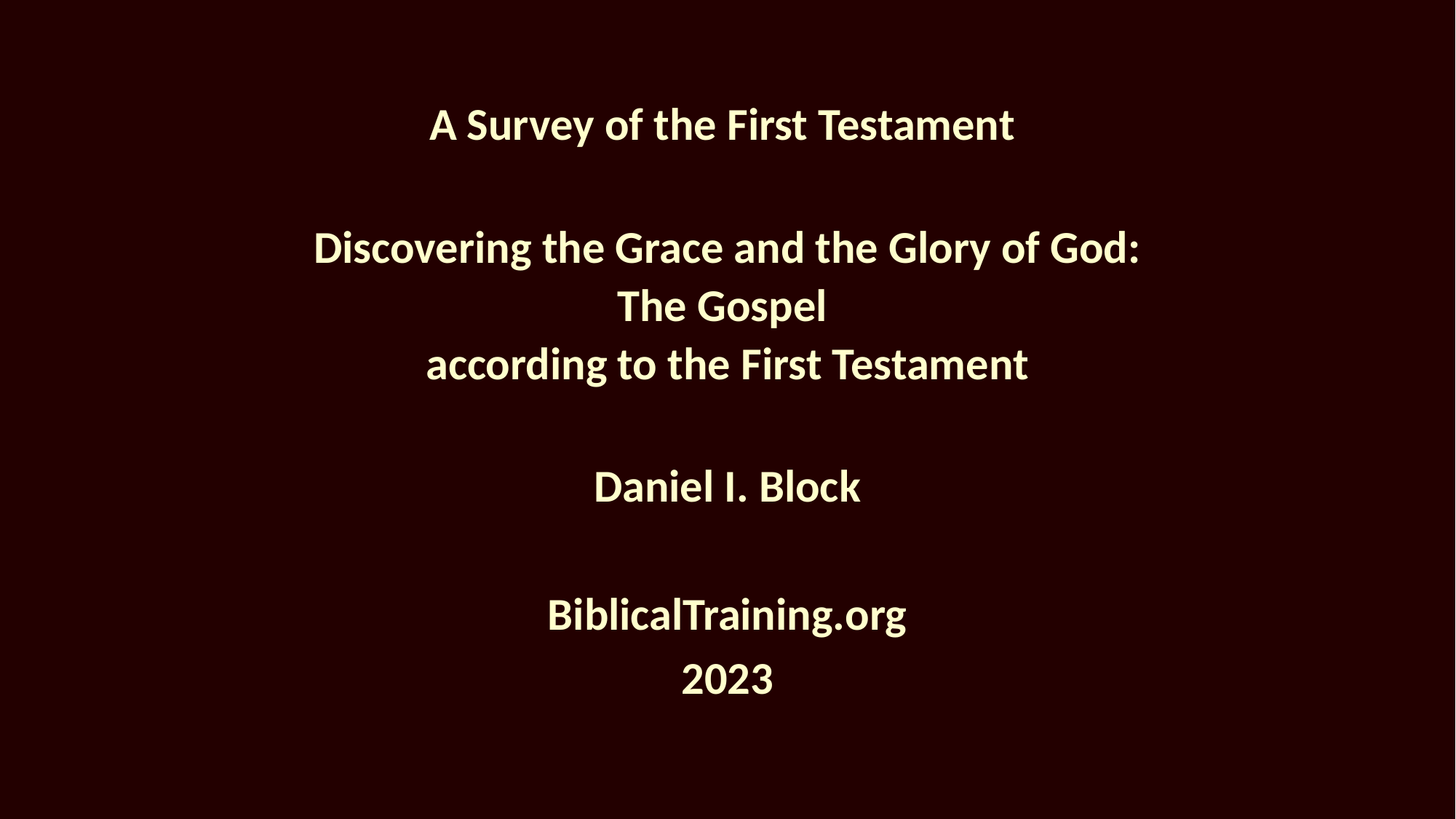

A Survey of the First Testament

Discovering the Grace and the Glory of God:
The Gospel
according to the First Testament

Daniel I. Block

BiblicalTraining.org
2023